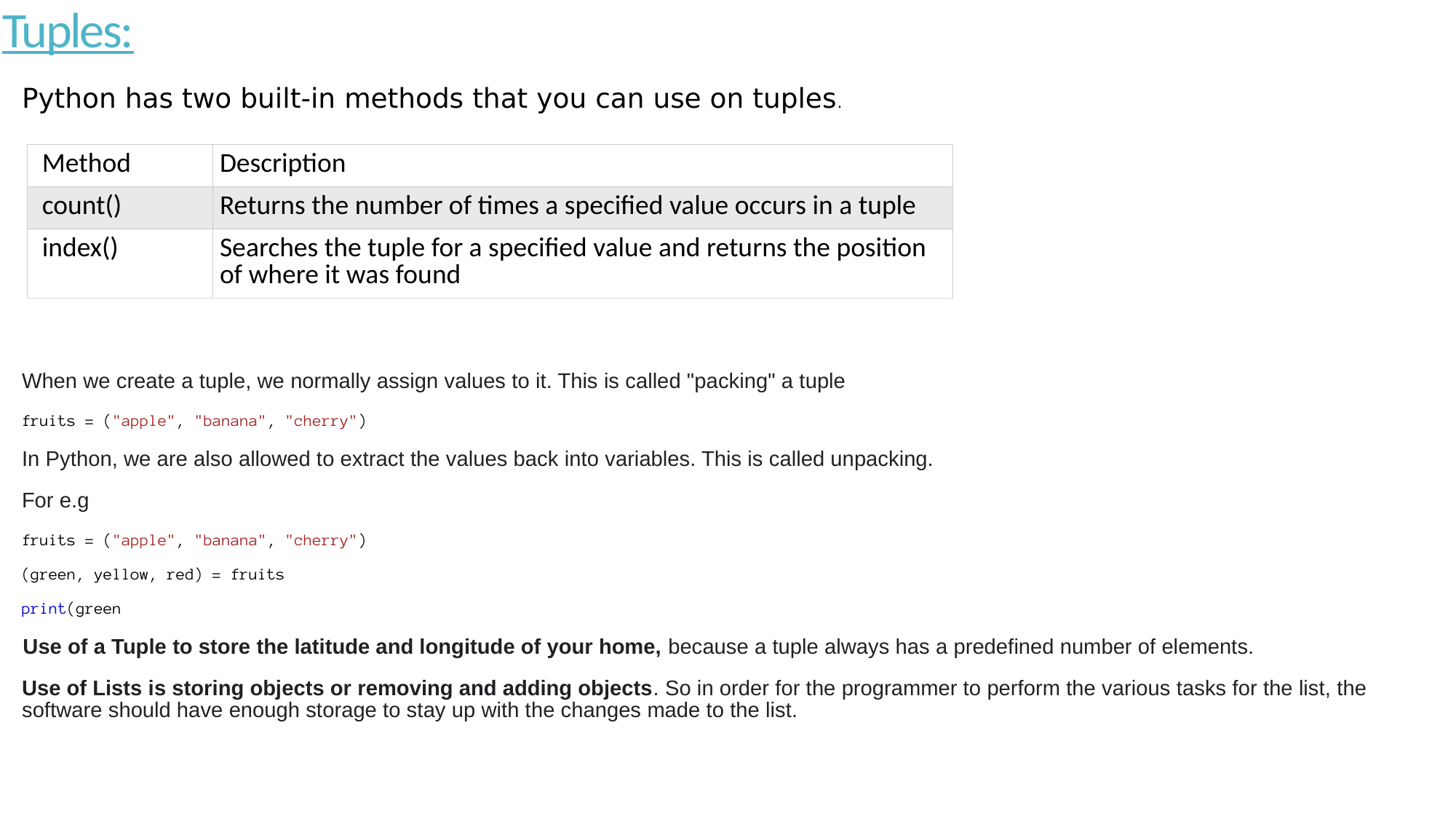

# Tuples:

Python has two built-in methods that you can use on tuples.

When we create a tuple, we normally assign values to it. This is called "packing" a tuple
fruits = ("apple", "banana", "cherry")
In Python, we are also allowed to extract the values back into variables. This is called unpacking.
For e.g
fruits = ("apple", "banana", "cherry")
(green, yellow, red) = fruits
print(green
  Use of a Tuple to store the latitude and longitude of your home, because a tuple always has a predefined number of elements.
Use of Lists is storing objects or removing and adding objects. So in order for the programmer to perform the various tasks for the list, the software should have enough storage to stay up with the changes made to the list.

| Method | Description |
| --- | --- |
| count() | Returns the number of times a specified value occurs in a tuple |
| index() | Searches the tuple for a specified value and returns the position of where it was found |